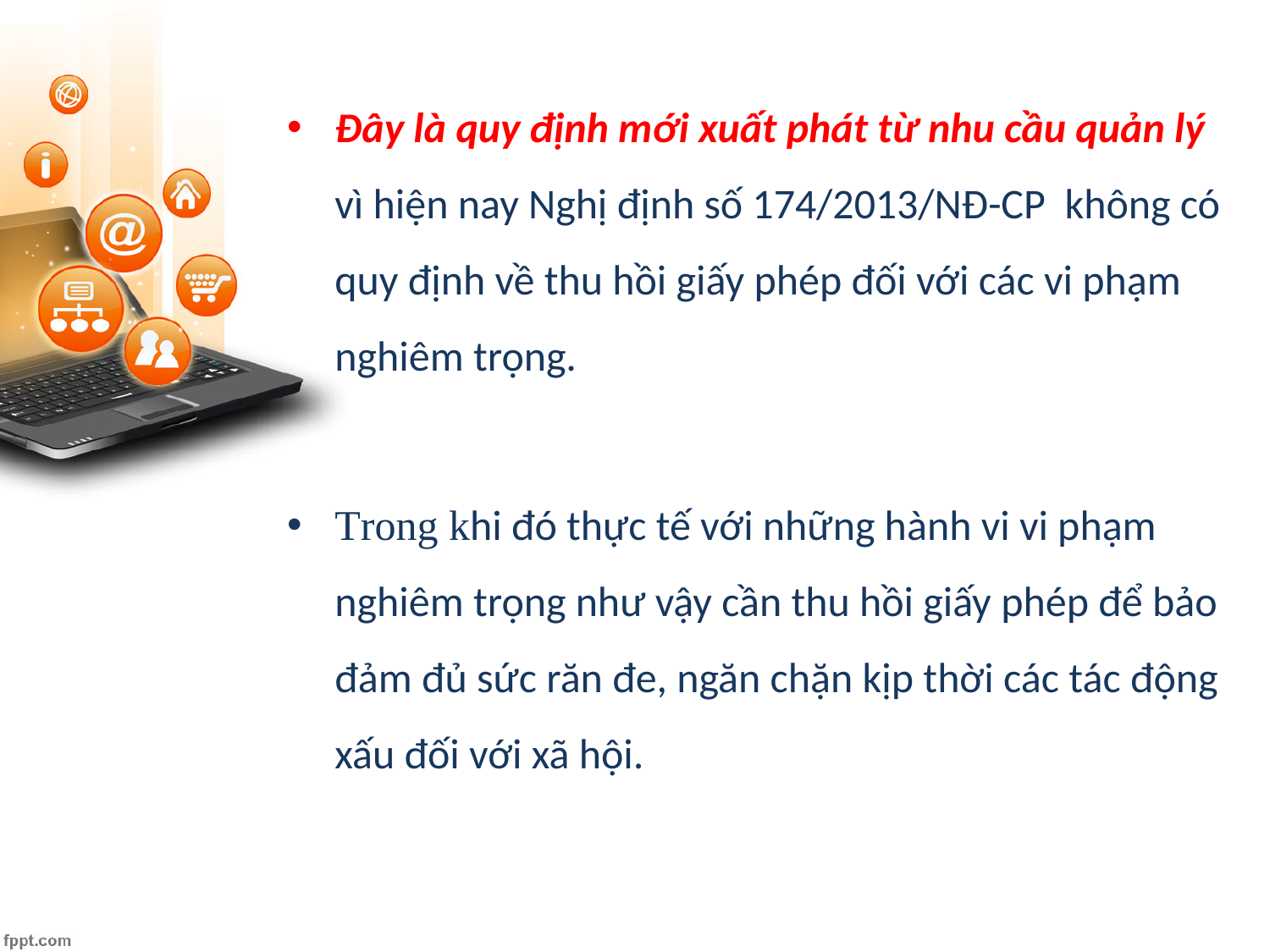

Đây là quy định mới xuất phát từ nhu cầu quản lý vì hiện nay Nghị định số 174/2013/NĐ-CP  không có quy định về thu hồi giấy phép đối với các vi phạm nghiêm trọng.

Trong khi đó thực tế với những hành vi vi phạm nghiêm trọng như vậy cần thu hồi giấy phép để bảo đảm đủ sức răn đe, ngăn chặn kịp thời các tác động xấu đối với xã hội.